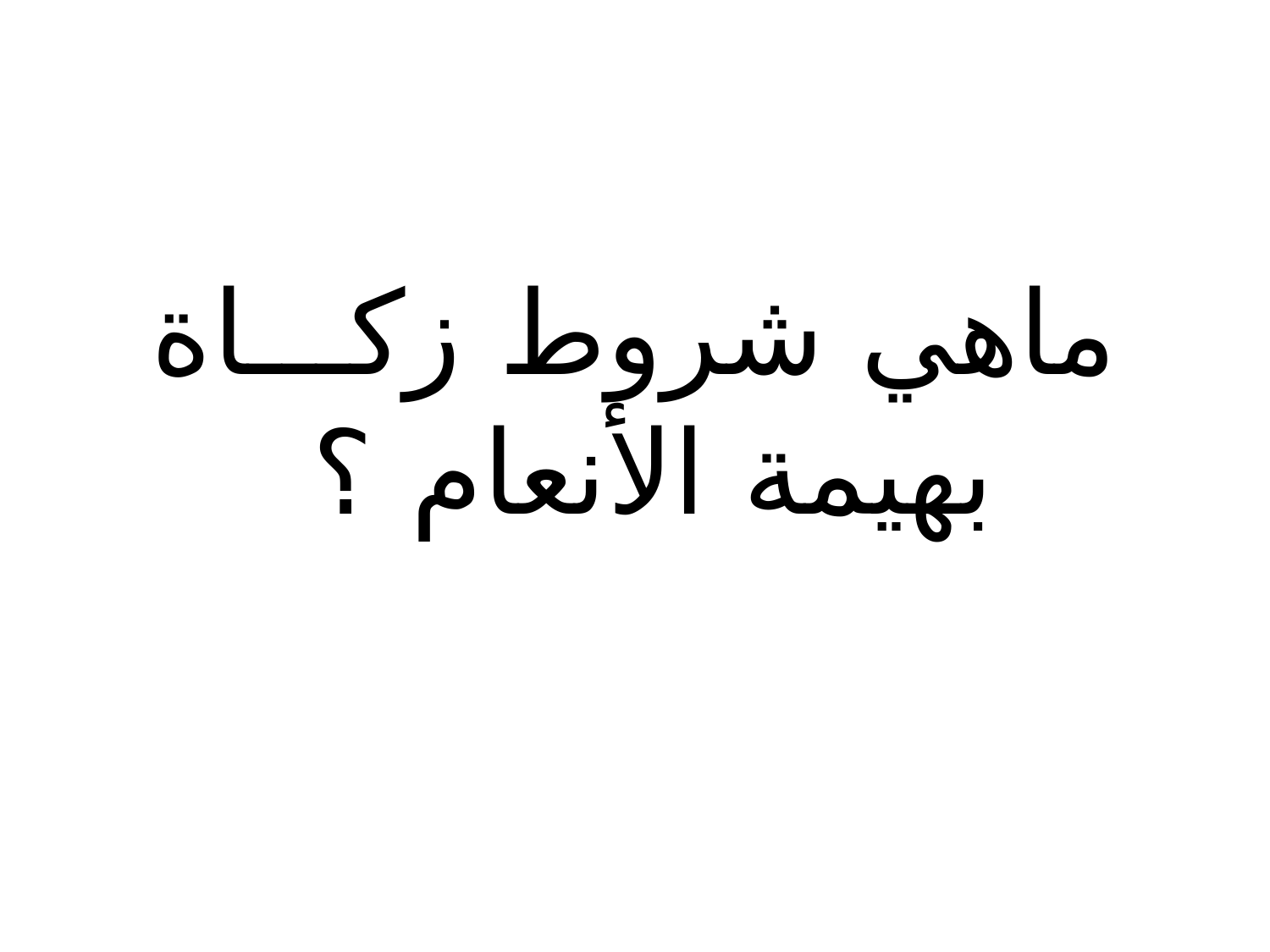

# ماهي شروط زكـــاة بهيمة الأنعام ؟